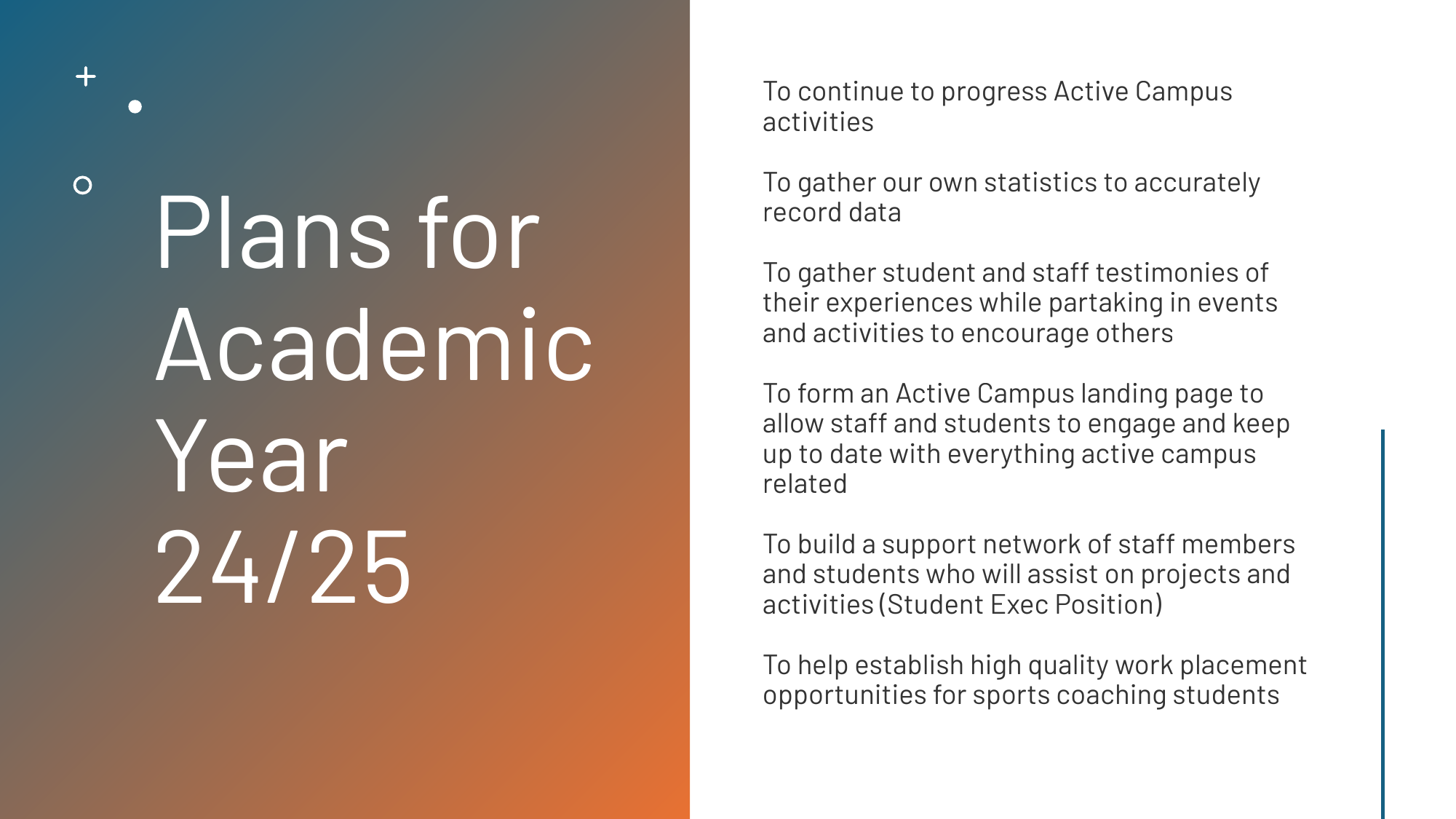

# Plans for Academic Year 24/25
To continue to progress Active Campus activities 
To gather our own statistics to accurately record data 
To gather student and staff testimonies of their experiences while partaking in events and activities to encourage others
To form an Active Campus landing page to allow staff and students to engage and keep up to date with everything active campus related
To build a support network of staff members and students who will assist on projects and activities (Student Exec Position)
To help establish high quality work placement opportunities for sports coaching students